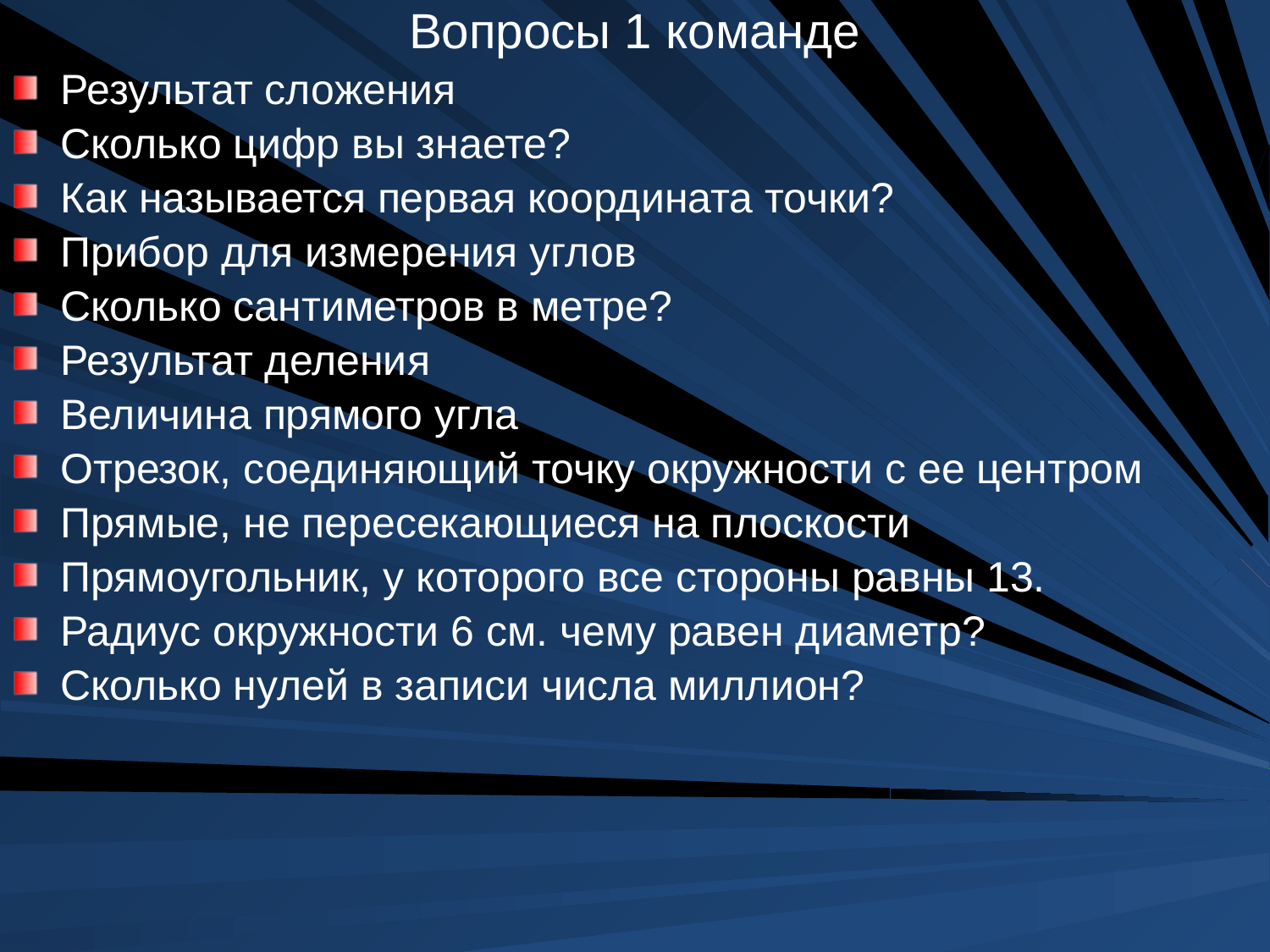

Вопросы 1 команде
Результат сложения
Сколько цифр вы знаете?
Как называется первая координата точки?
Прибор для измерения углов
Сколько сантиметров в метре?
Результат деления
Величина прямого угла
Отрезок, соединяющий точку окружности с ее центром
Прямые, не пересекающиеся на плоскости
Прямоугольник, у которого все стороны равны 13.
Радиус окружности 6 см. чему равен диаметр?
Сколько нулей в записи числа миллион?